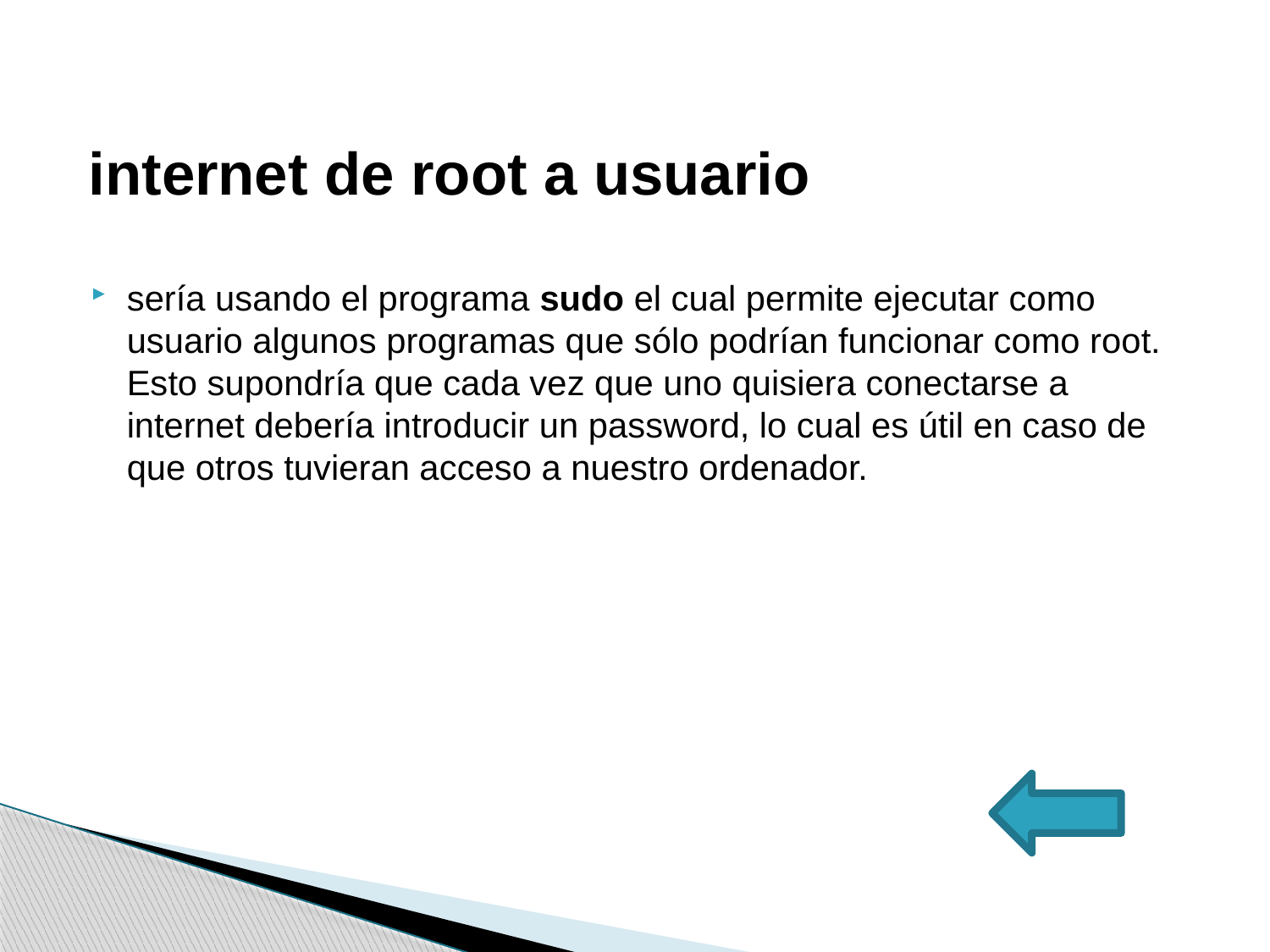

# internet de root a usuario

sería usando el programa sudo el cual permite ejecutar como usuario algunos programas que sólo podrían funcionar como root. Esto supondría que cada vez que uno quisiera conectarse a internet debería introducir un password, lo cual es útil en caso de que otros tuvieran acceso a nuestro ordenador.